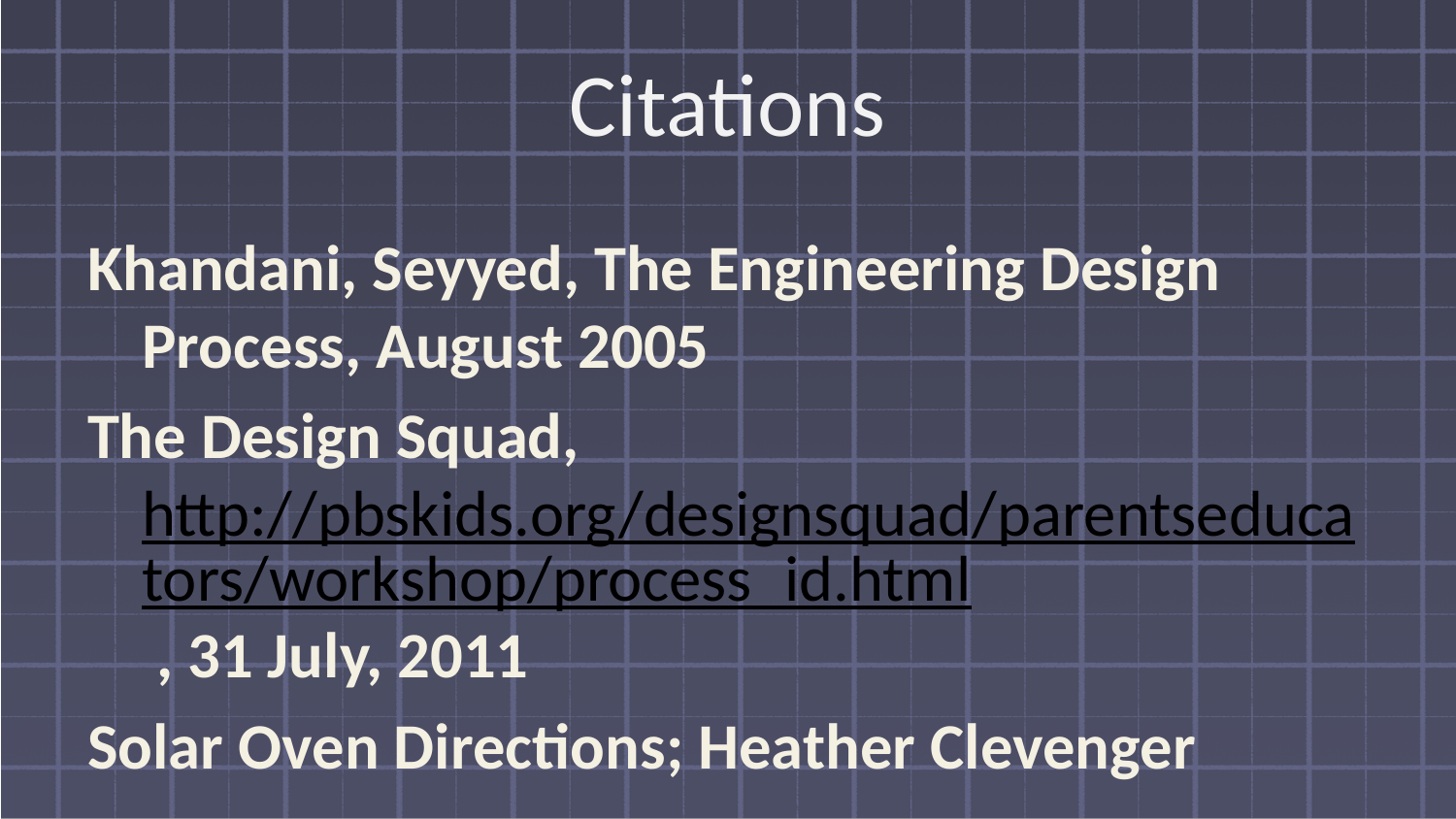

# Citations
Khandani, Seyyed, The Engineering Design Process, August 2005
The Design Squad, http://pbskids.org/designsquad/parentseducators/workshop/process_id.html , 31 July, 2011
Solar Oven Directions; Heather Clevenger